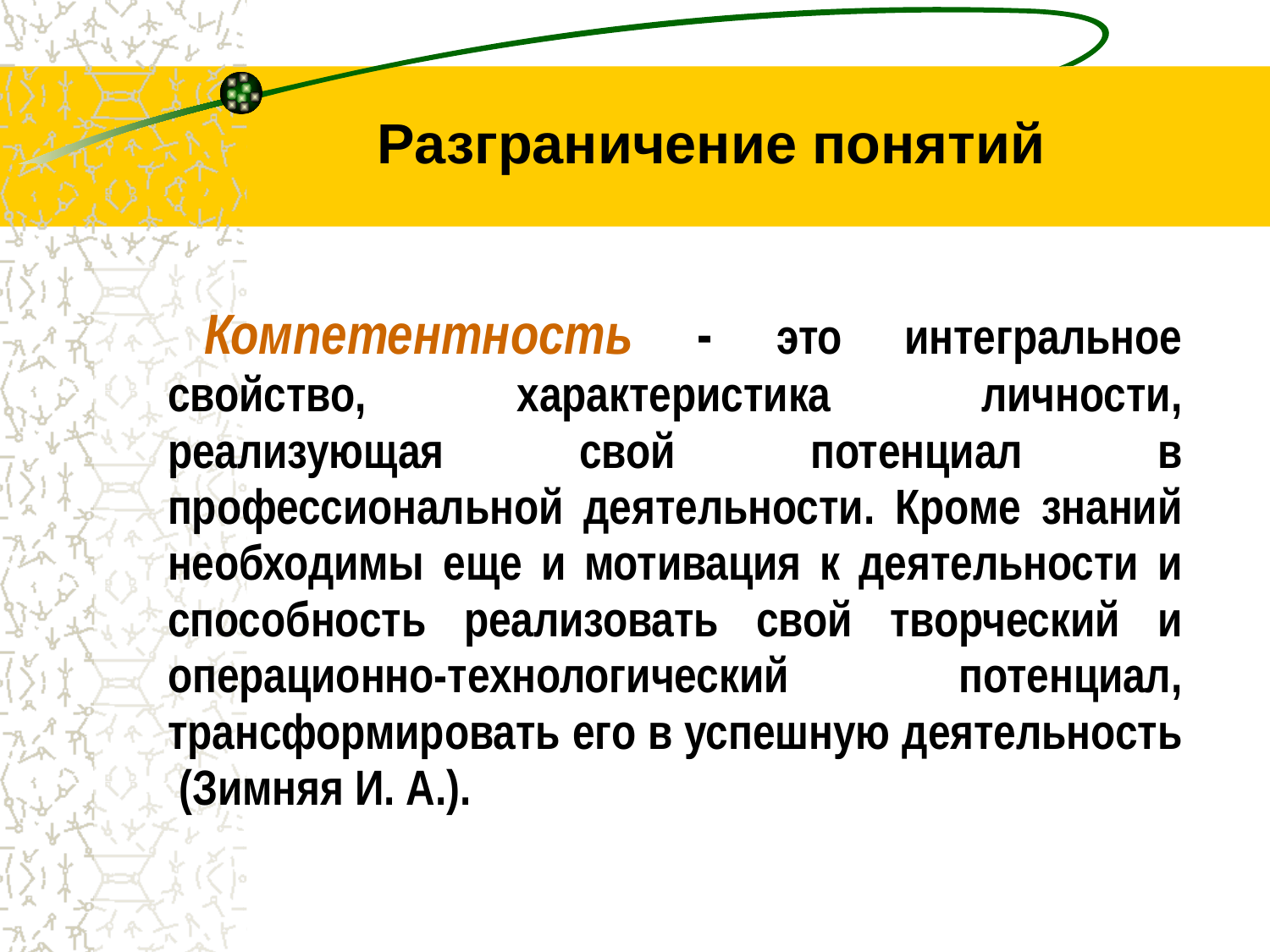

Разграничение понятий
Компетентность - это интегральное свойство, характеристика личности, реализующая свой потенциал в профессиональной деятельности. Кроме знаний необходимы еще и мотивация к деятельности и способность реализовать свой творческий и операционно-технологический потенциал, трансформировать его в успешную деятельность  (Зимняя И. А.).